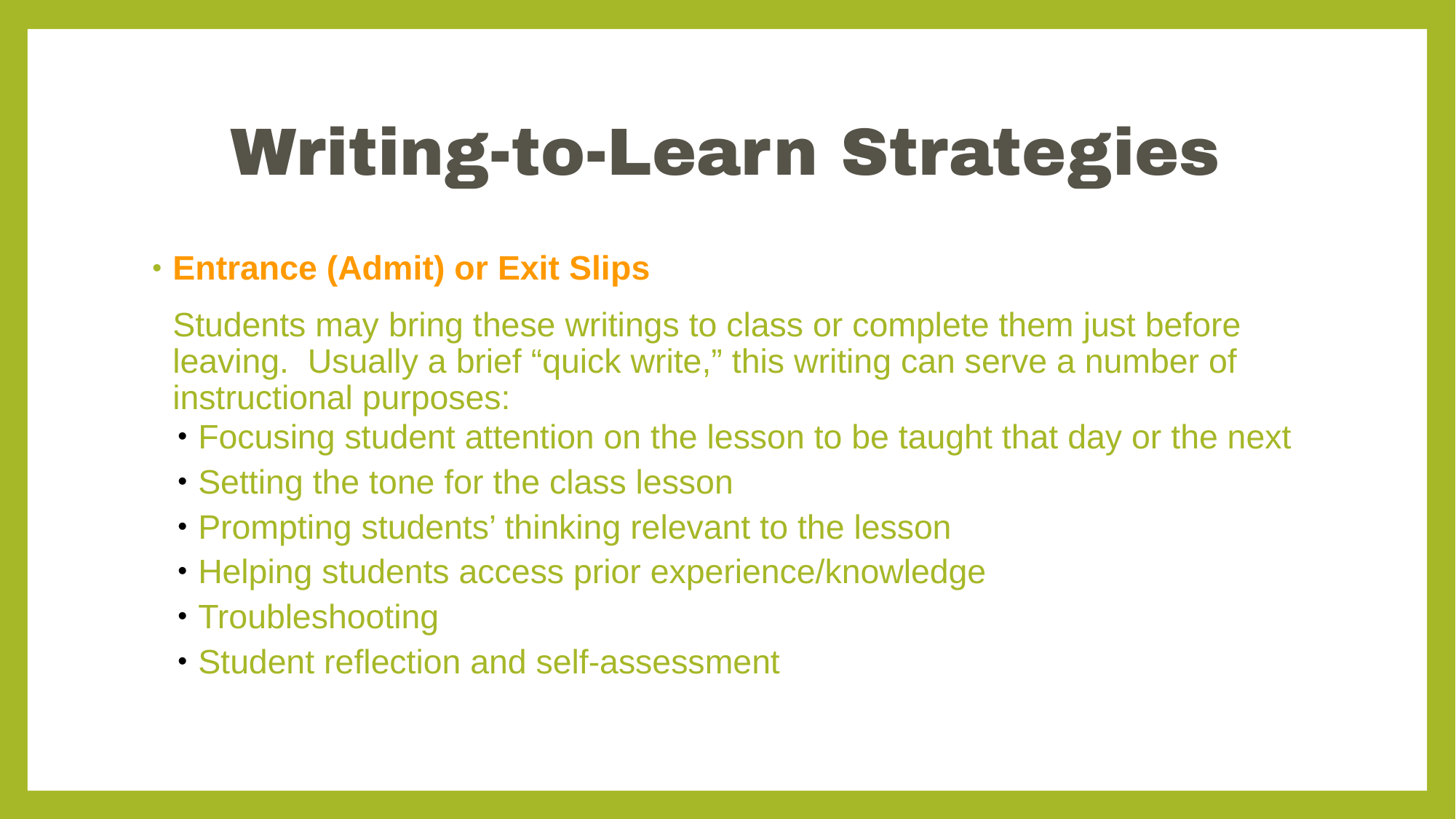

# Writing-to-Learn Strategies
Entrance (Admit) or Exit Slips
	Students may bring these writings to class or complete them just before leaving.  Usually a brief “quick write,” this writing can serve a number of instructional purposes:
Focusing student attention on the lesson to be taught that day or the next
Setting the tone for the class lesson
Prompting students’ thinking relevant to the lesson
Helping students access prior experience/knowledge
Troubleshooting
Student reflection and self-assessment